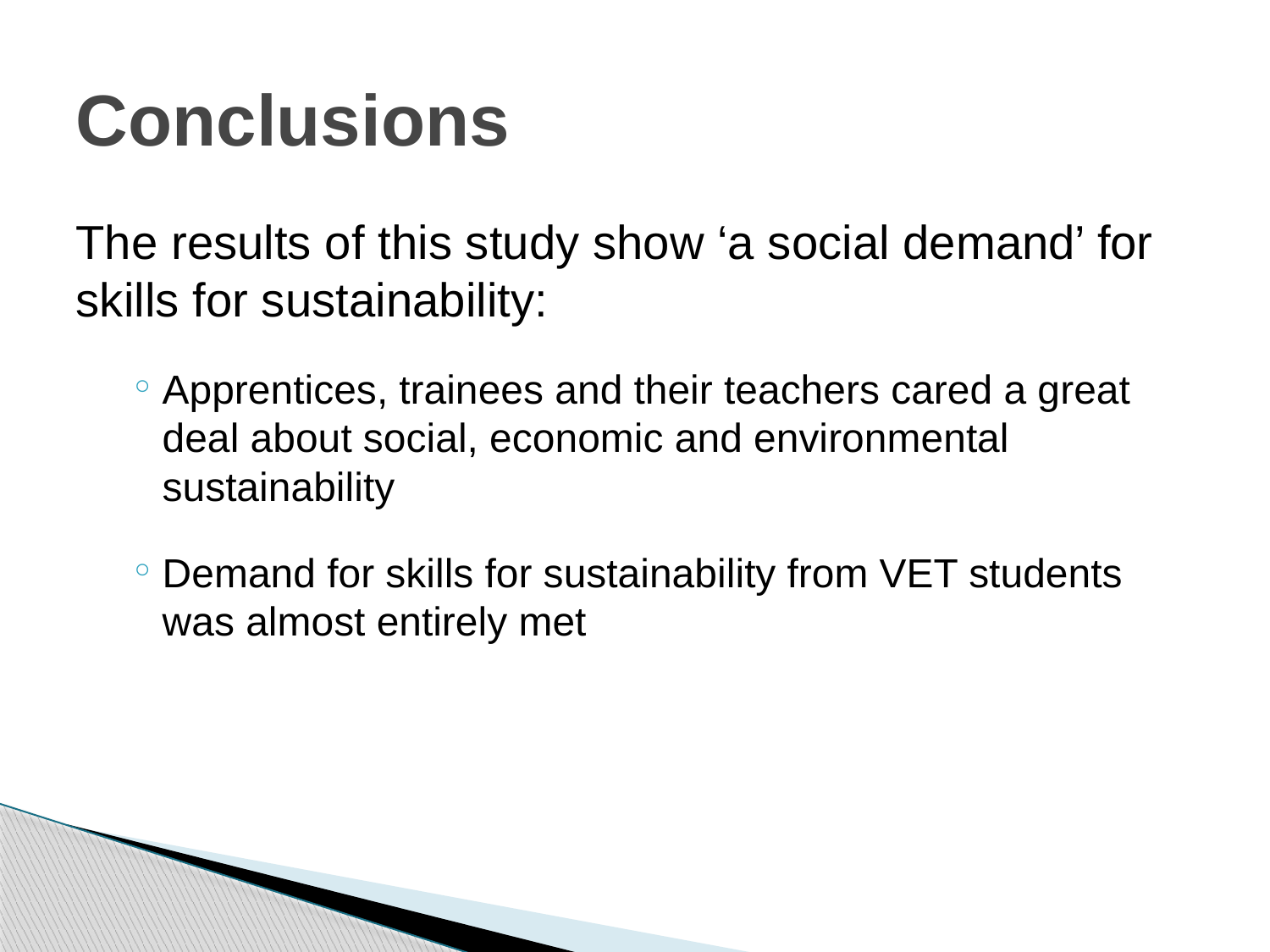

# Conclusions
The results of this study show ‘a social demand’ for skills for sustainability:
Apprentices, trainees and their teachers cared a great deal about social, economic and environmental sustainability
Demand for skills for sustainability from VET students was almost entirely met